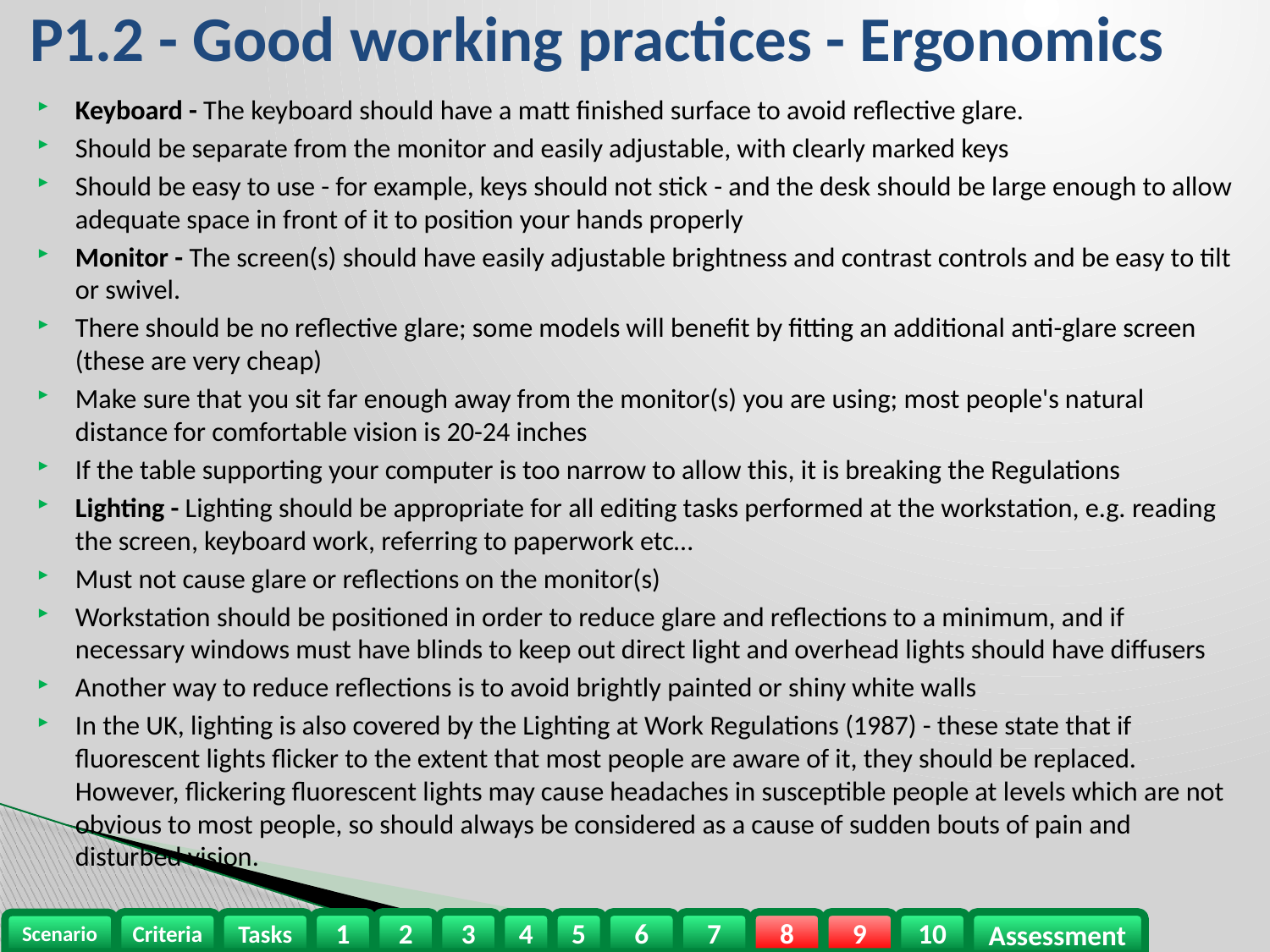

# P1.2 - Good working practices - Ergonomics
Keyboard - The keyboard should have a matt finished surface to avoid reflective glare.
Should be separate from the monitor and easily adjustable, with clearly marked keys
Should be easy to use - for example, keys should not stick - and the desk should be large enough to allow adequate space in front of it to position your hands properly
Monitor - The screen(s) should have easily adjustable brightness and contrast controls and be easy to tilt or swivel.
There should be no reflective glare; some models will benefit by fitting an additional anti-glare screen (these are very cheap)
Make sure that you sit far enough away from the monitor(s) you are using; most people's natural distance for comfortable vision is 20-24 inches
If the table supporting your computer is too narrow to allow this, it is breaking the Regulations
Lighting - Lighting should be appropriate for all editing tasks performed at the workstation, e.g. reading the screen, keyboard work, referring to paperwork etc…
Must not cause glare or reflections on the monitor(s)
Workstation should be positioned in order to reduce glare and reflections to a minimum, and if necessary windows must have blinds to keep out direct light and overhead lights should have diffusers
Another way to reduce reflections is to avoid brightly painted or shiny white walls
In the UK, lighting is also covered by the Lighting at Work Regulations (1987) - these state that if fluorescent lights flicker to the extent that most people are aware of it, they should be replaced. However, flickering fluorescent lights may cause headaches in susceptible people at levels which are not obvious to most people, so should always be considered as a cause of sudden bouts of pain and disturbed vision.